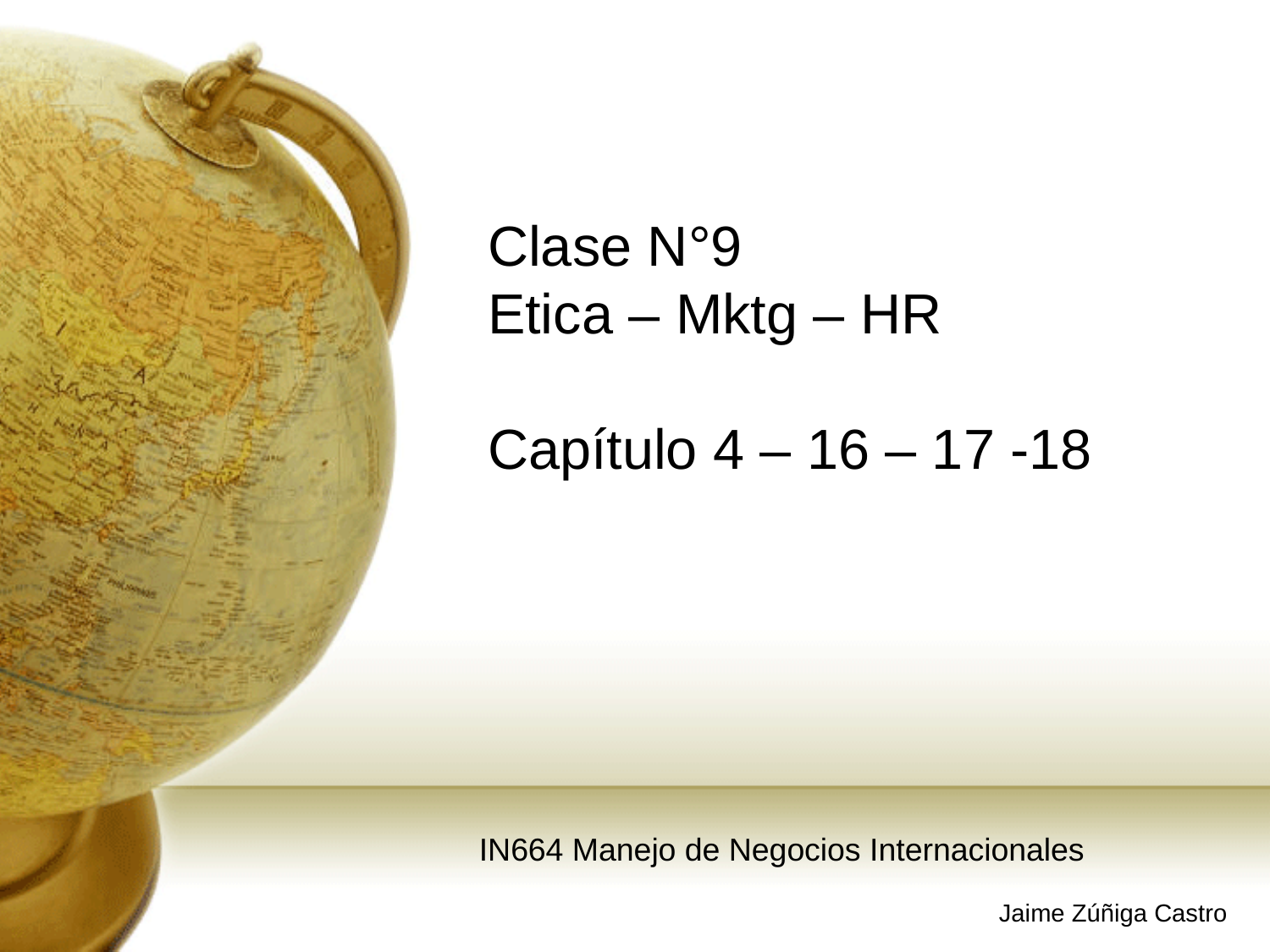

# Clase N°9 Etica – Mktg – HR Capítulo 4 – 16 – 17 -18
IN664 Manejo de Negocios Internacionales
Jaime Zúñiga Castro